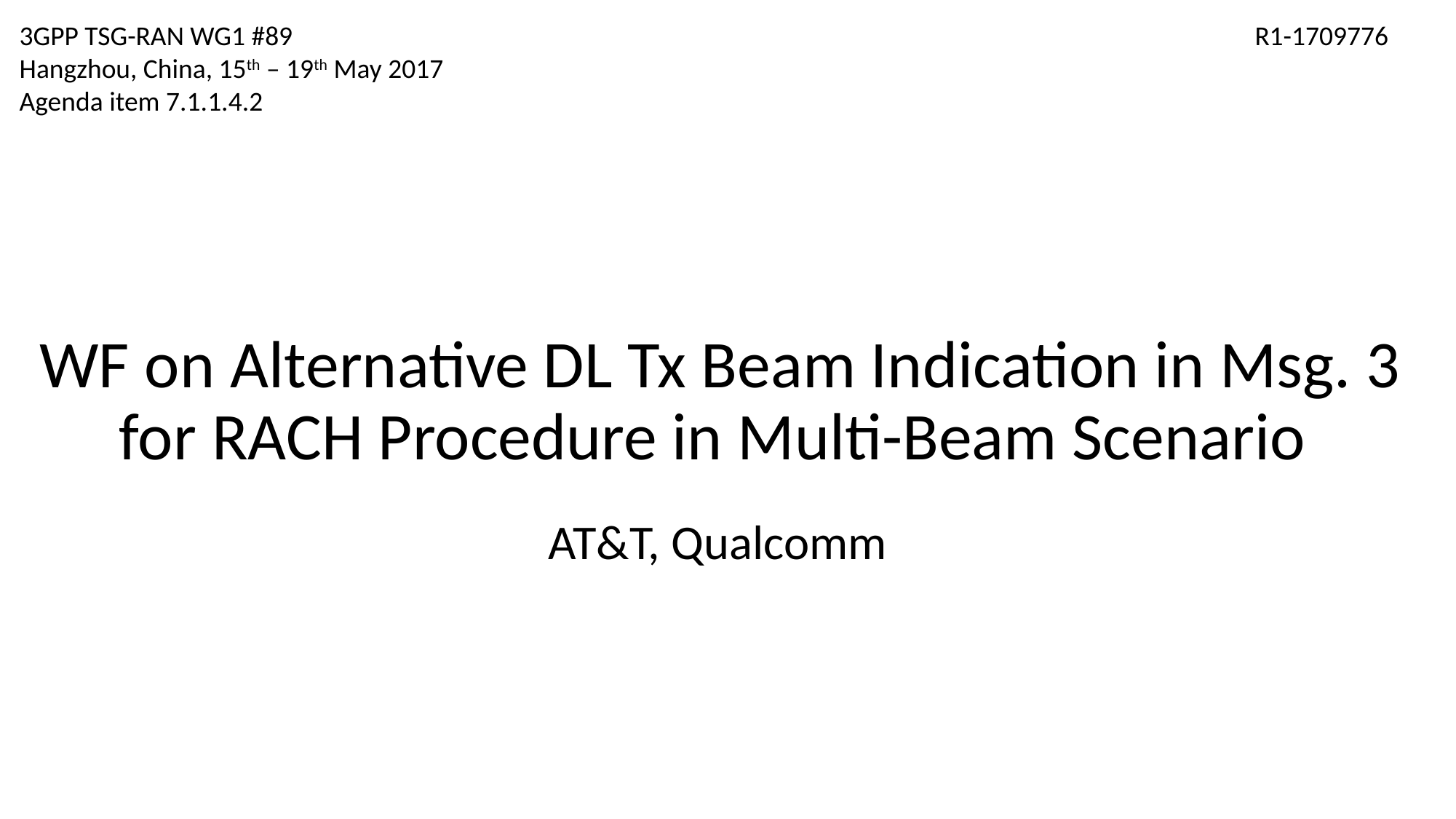

3GPP TSG-RAN WG1 #89                                                                                                                                                            R1-1709776
Hangzhou, China, 15th – 19th May 2017
Agenda item 7.1.1.4.2
# WF on Alternative DL Tx Beam Indication in Msg. 3 for RACH Procedure in Multi-Beam Scenario
AT&T, Qualcomm